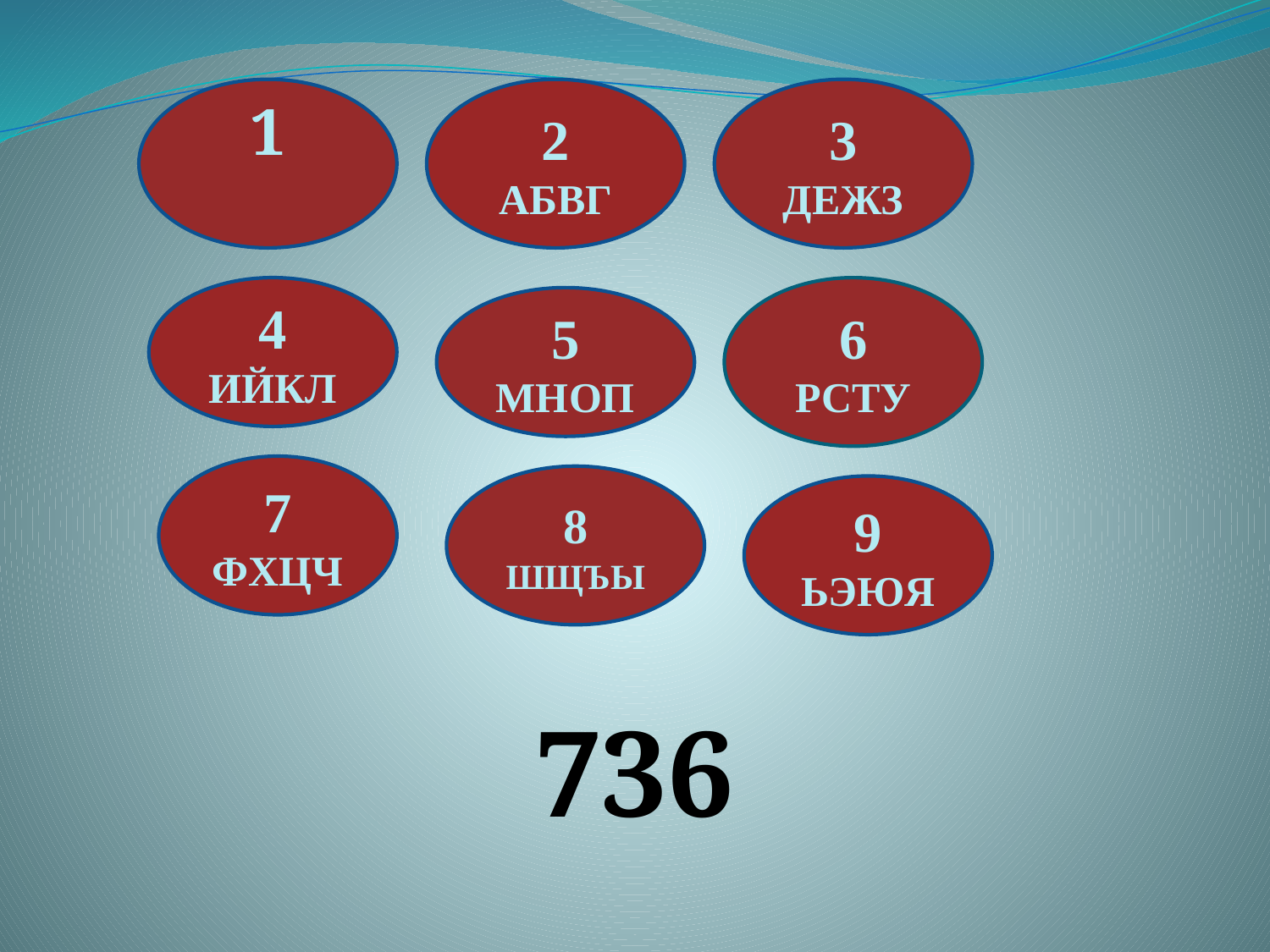

#

736

1

2
АБВГ
3
ДЕЖЗ
4
ИЙКЛ
6
РСТУ
5
МНОП
7
ФХЦЧ
8
ШЩЪЫ
9
ЬЭЮЯ